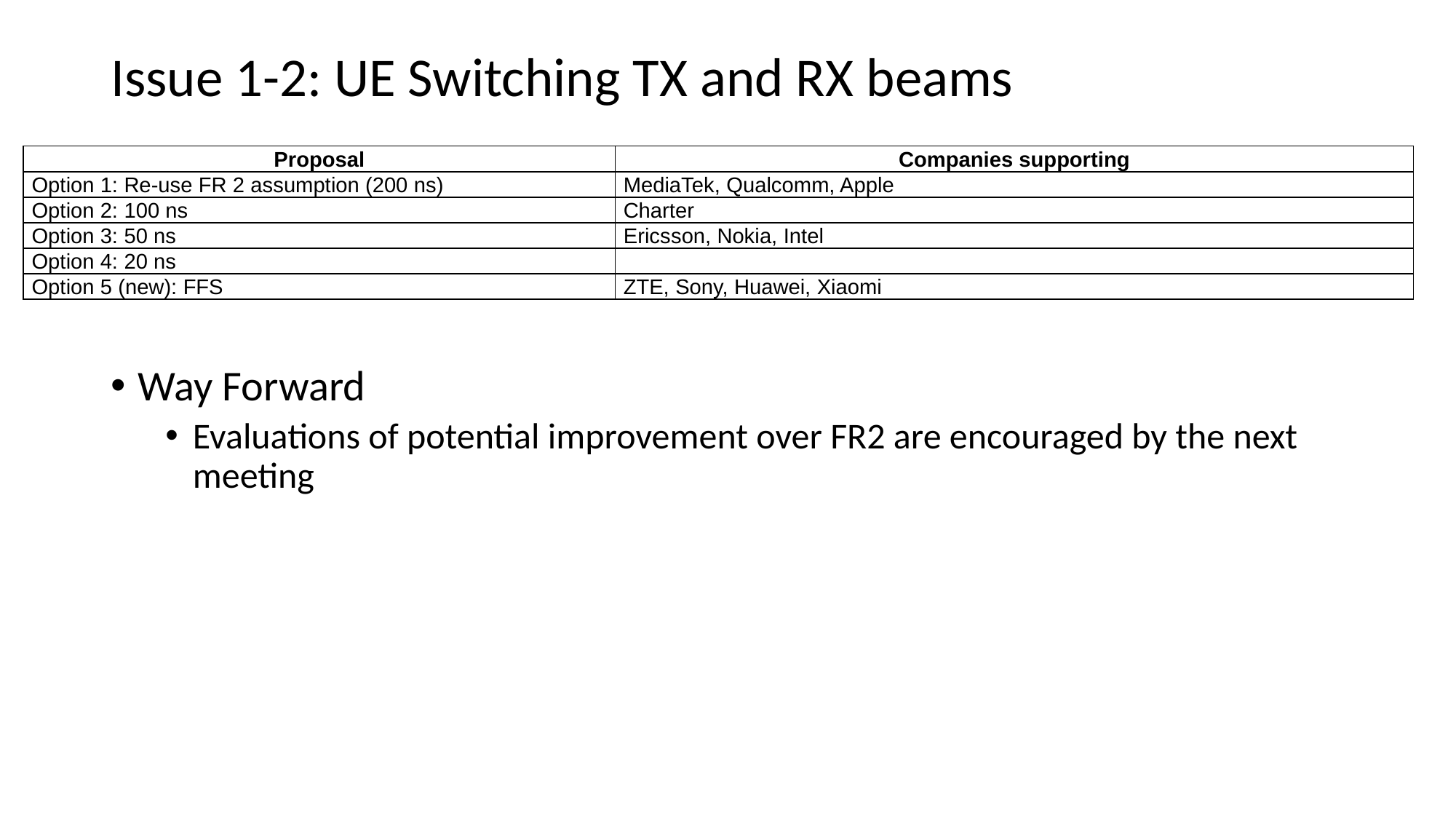

# Issue 1-2: UE Switching TX and RX beams
| Proposal | Companies supporting |
| --- | --- |
| Option 1: Re-use FR 2 assumption (200 ns) | MediaTek, Qualcomm, Apple |
| Option 2: 100 ns | Charter |
| Option 3: 50 ns | Ericsson, Nokia, Intel |
| Option 4: 20 ns |  |
| Option 5 (new): FFS | ZTE, Sony, Huawei, Xiaomi |
Way Forward
Evaluations of potential improvement over FR2 are encouraged by the next meeting